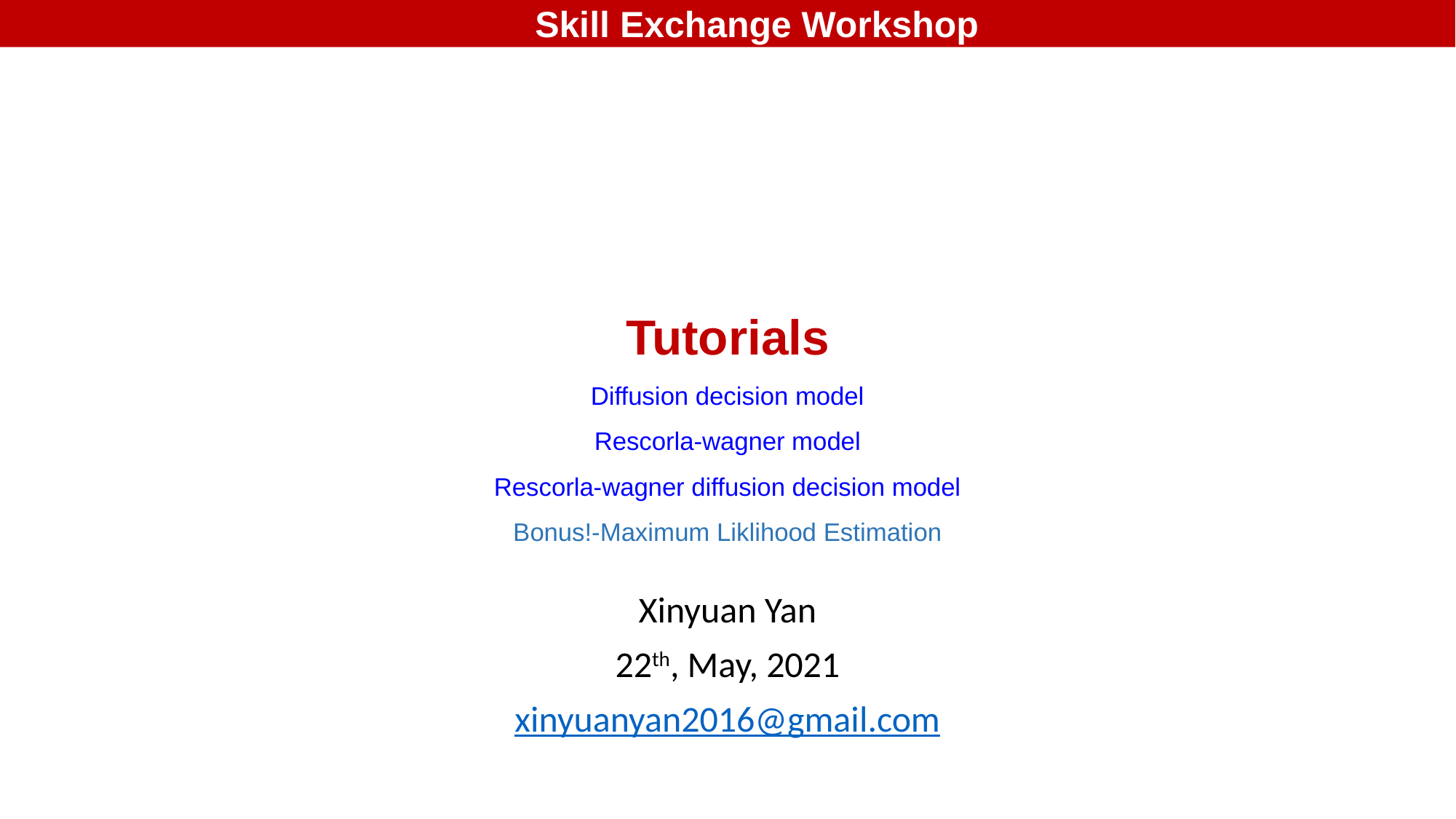

Skill Exchange Workshop
# Tutorials Diffusion decision model Rescorla-wagner model Rescorla-wagner diffusion decision model Bonus!-Maximum Liklihood Estimation
Xinyuan Yan
22th, May, 2021
xinyuanyan2016@gmail.com